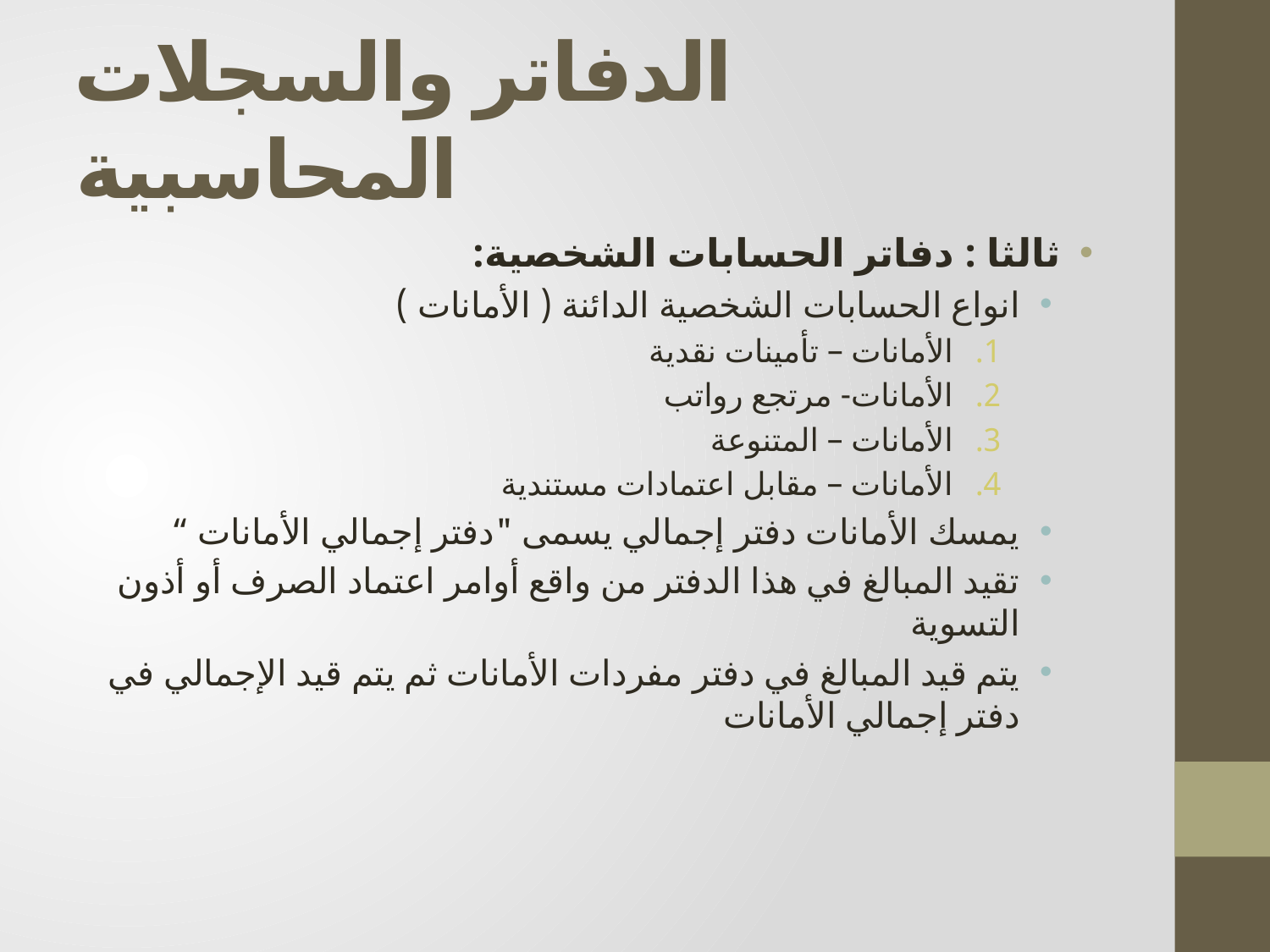

# الدفاتر والسجلات المحاسبية
ثالثا : دفاتر الحسابات الشخصية:
انواع الحسابات الشخصية الدائنة ( الأمانات )
الأمانات – تأمينات نقدية
الأمانات- مرتجع رواتب
الأمانات – المتنوعة
الأمانات – مقابل اعتمادات مستندية
يمسك الأمانات دفتر إجمالي يسمى "دفتر إجمالي الأمانات “
تقيد المبالغ في هذا الدفتر من واقع أوامر اعتماد الصرف أو أذون التسوية
يتم قيد المبالغ في دفتر مفردات الأمانات ثم يتم قيد الإجمالي في دفتر إجمالي الأمانات